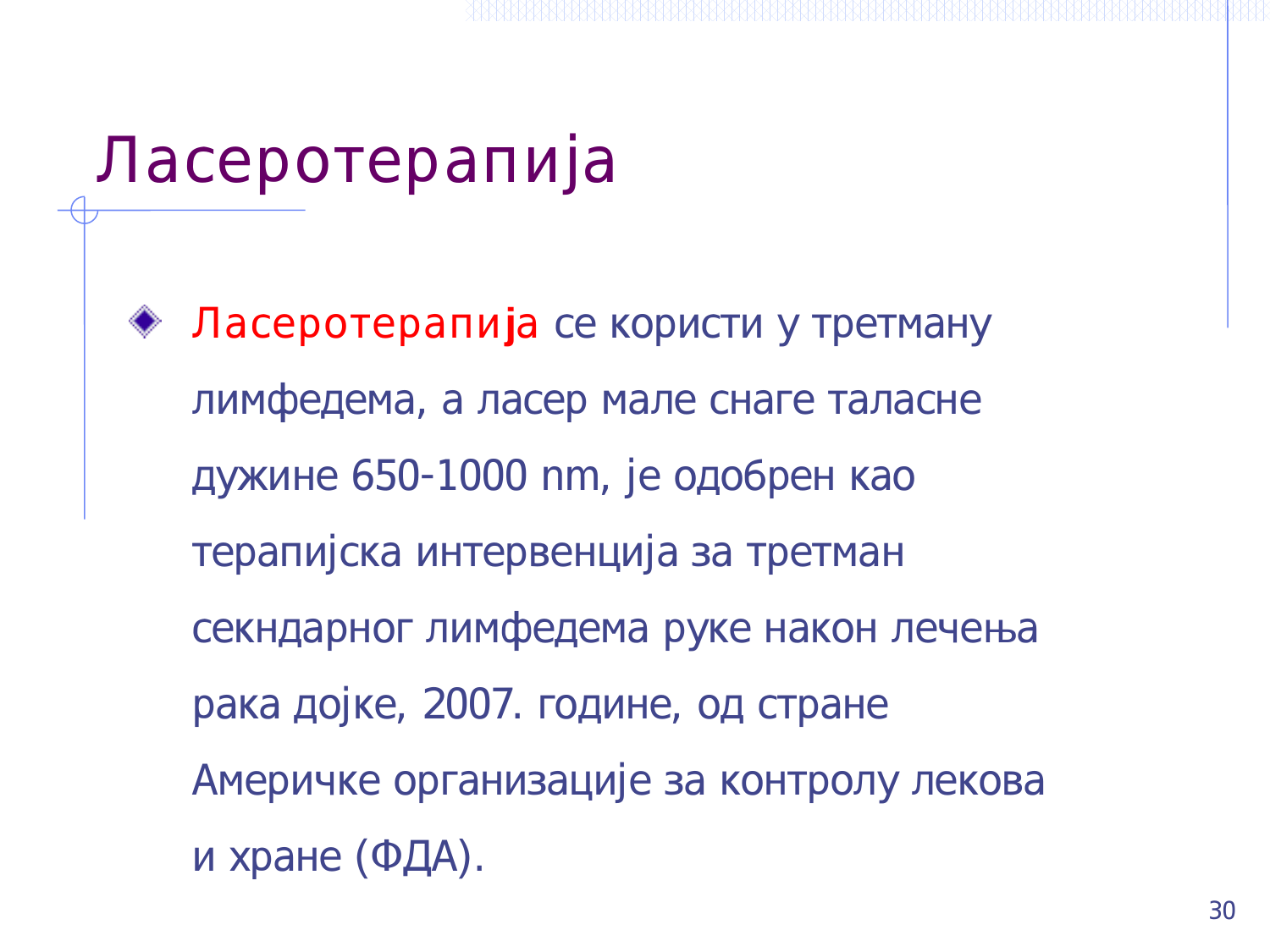

# Ласеротерапија
Ласеротерапија се користи у третману лимфедема, а ласер мале снаге таласне дужине 650-1000 nm, је одобрен као терапијска интервенција за третман секндарног лимфедема руке након лечења рака дојке, 2007. године, од стране Америчке организације за контролу лекова и хране (ФДА).
30